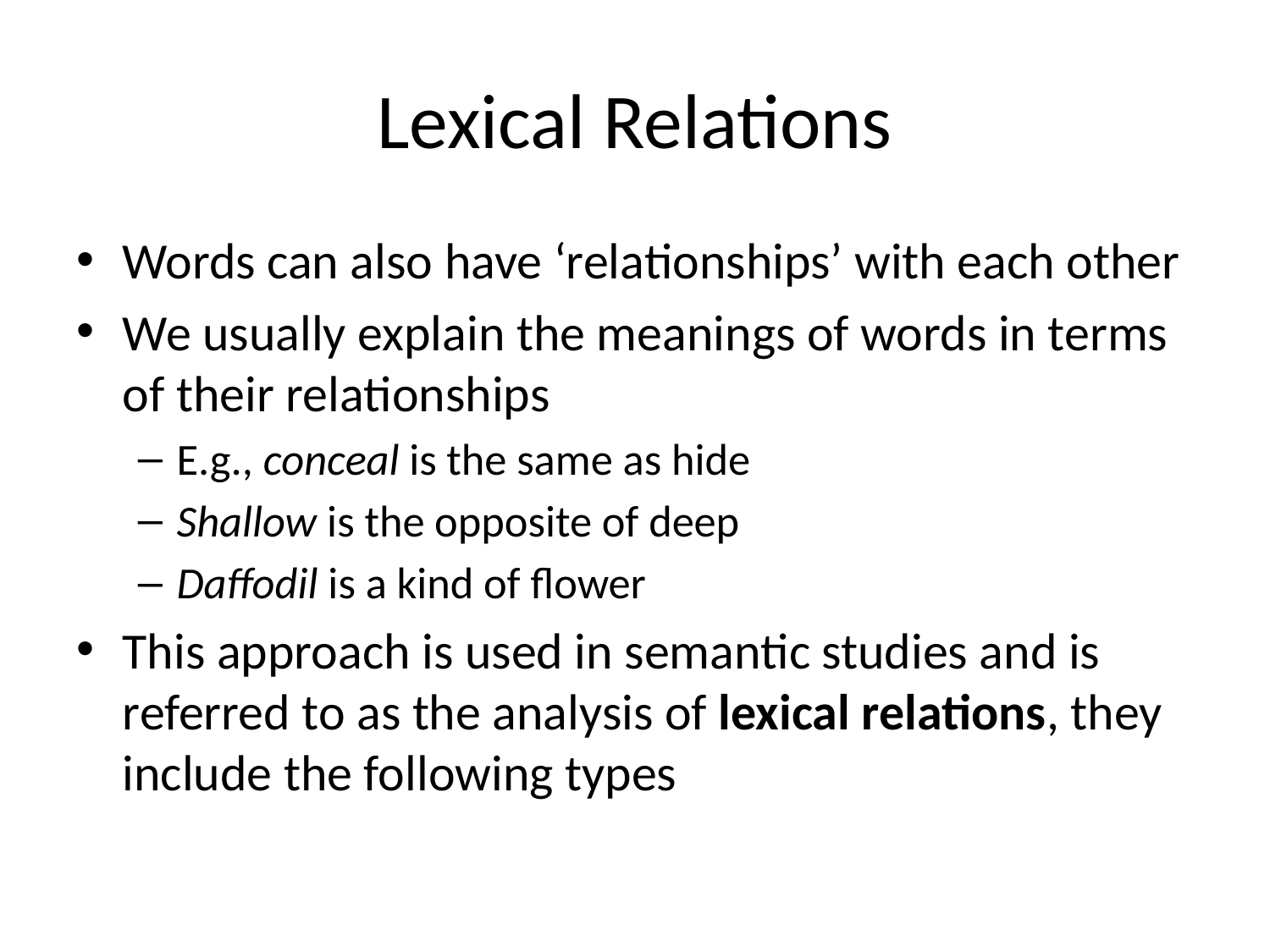

# Lexical Relations
Words can also have ‘relationships’ with each other
We usually explain the meanings of words in terms of their relationships
E.g., conceal is the same as hide
Shallow is the opposite of deep
Daffodil is a kind of flower
This approach is used in semantic studies and is referred to as the analysis of lexical relations, they include the following types